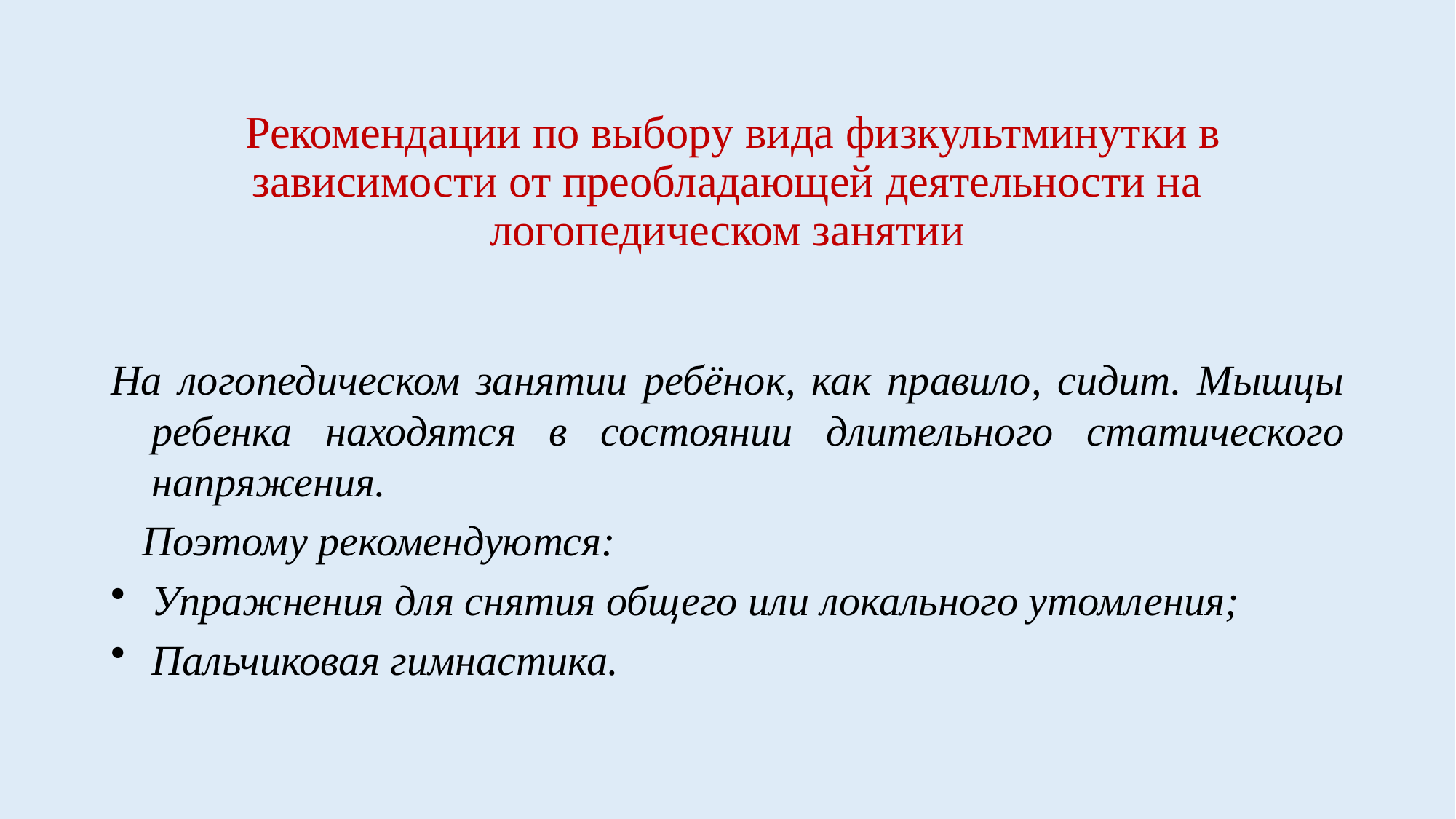

# Рекомендации по выбору вида физкультминутки в зависимости от преобладающей деятельности на логопедическом занятии
На логопедическом занятии ребёнок, как правило, сидит. Мышцы ребенка находятся в состоянии длительного статического напряжения.
   Поэтому рекомендуются:
Упражнения для снятия общего или локального утомления;
Пальчиковая гимнастика.